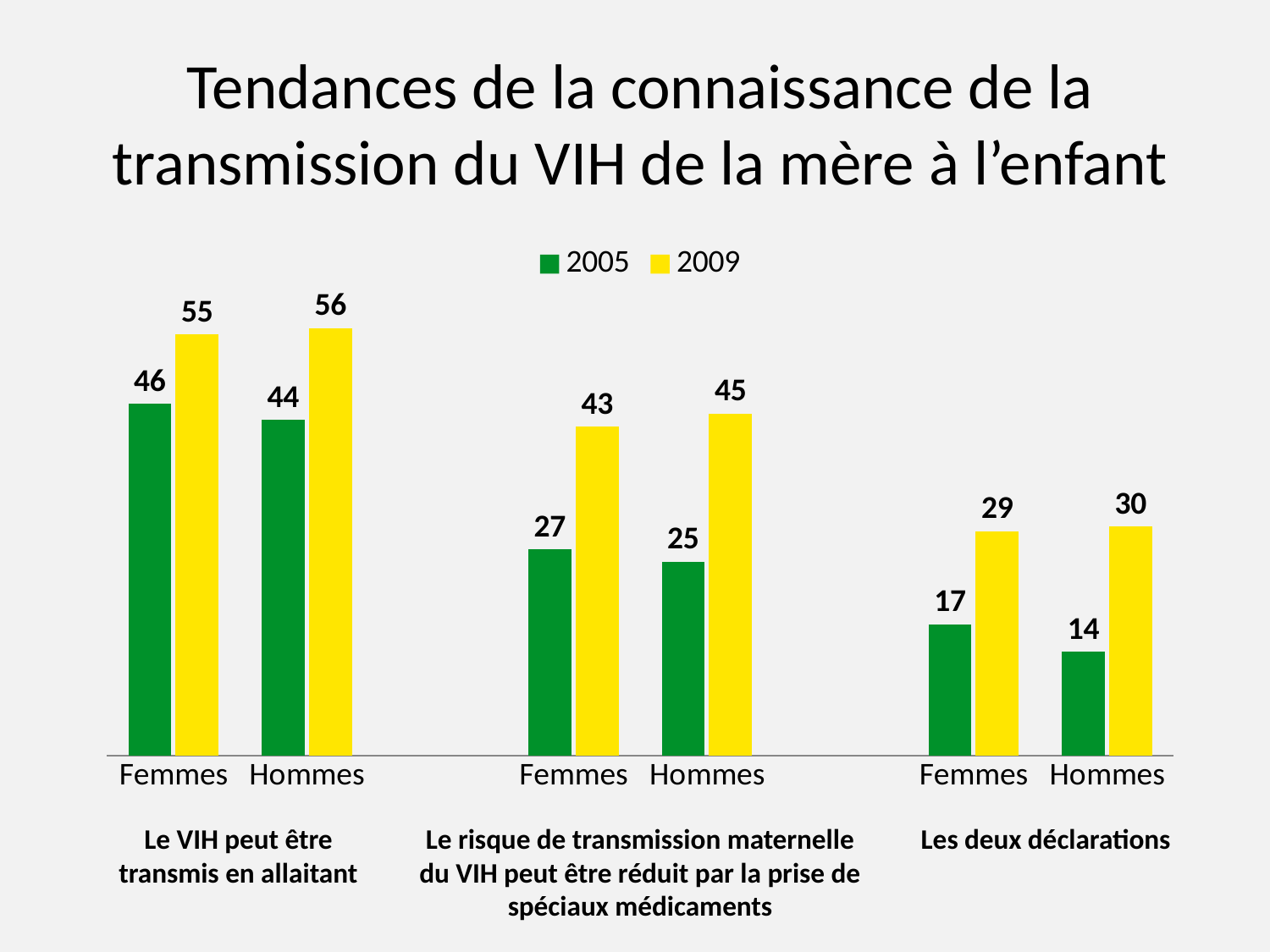

# Tendances de la connaissance de la transmission du VIH de la mère à l’enfant

### Chart

| Category | 2005 | 2009 |
|---|---|---|
| Femmes | 46.1 | 55.2 |
| Hommes | 44.0 | 56.0 |
|  | None | None |
| Femmes | 27.0 | 43.1 |
| Hommes | 25.4 | 44.8 |
|  | None | None |
| Femmes | 17.2 | 29.4 |
| Hommes | 13.6 | 30.0 |
Le VIH peut être transmis en allaitant
Le risque de transmission maternelle du VIH peut être réduit par la prise de spéciaux médicaments
Les deux déclarations